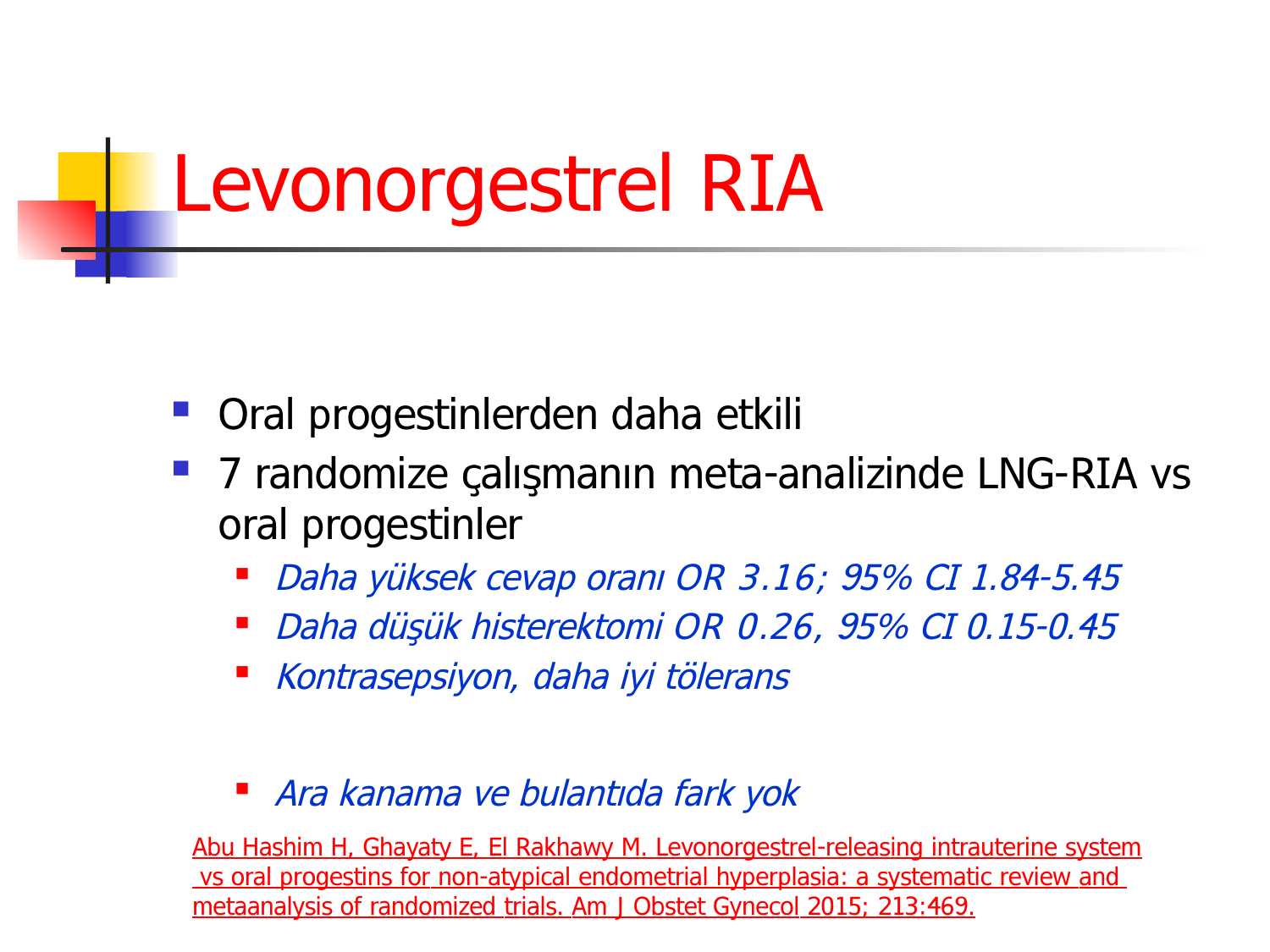

# Levonorgestrel RIA
Oral progestinlerden daha etkili
7 randomize çalışmanın meta-analizinde LNG-RIA vs oral progestinler
Daha yüksek cevap oranı OR 3.16; 95% CI 1.84-5.45
Daha düşük histerektomi OR 0.26, 95% CI 0.15-0.45
Kontrasepsiyon, daha iyi tölerans

Ara kanama ve bulantıda fark yok
Abu Hashim H, Ghayaty E, El Rakhawy M. Levonorgestrel-releasing intrauterine system vs oral progestins for non-atypical endometrial hyperplasia: a systematic review and metaanalysis of randomized trials. Am J Obstet Gynecol 2015; 213:469.